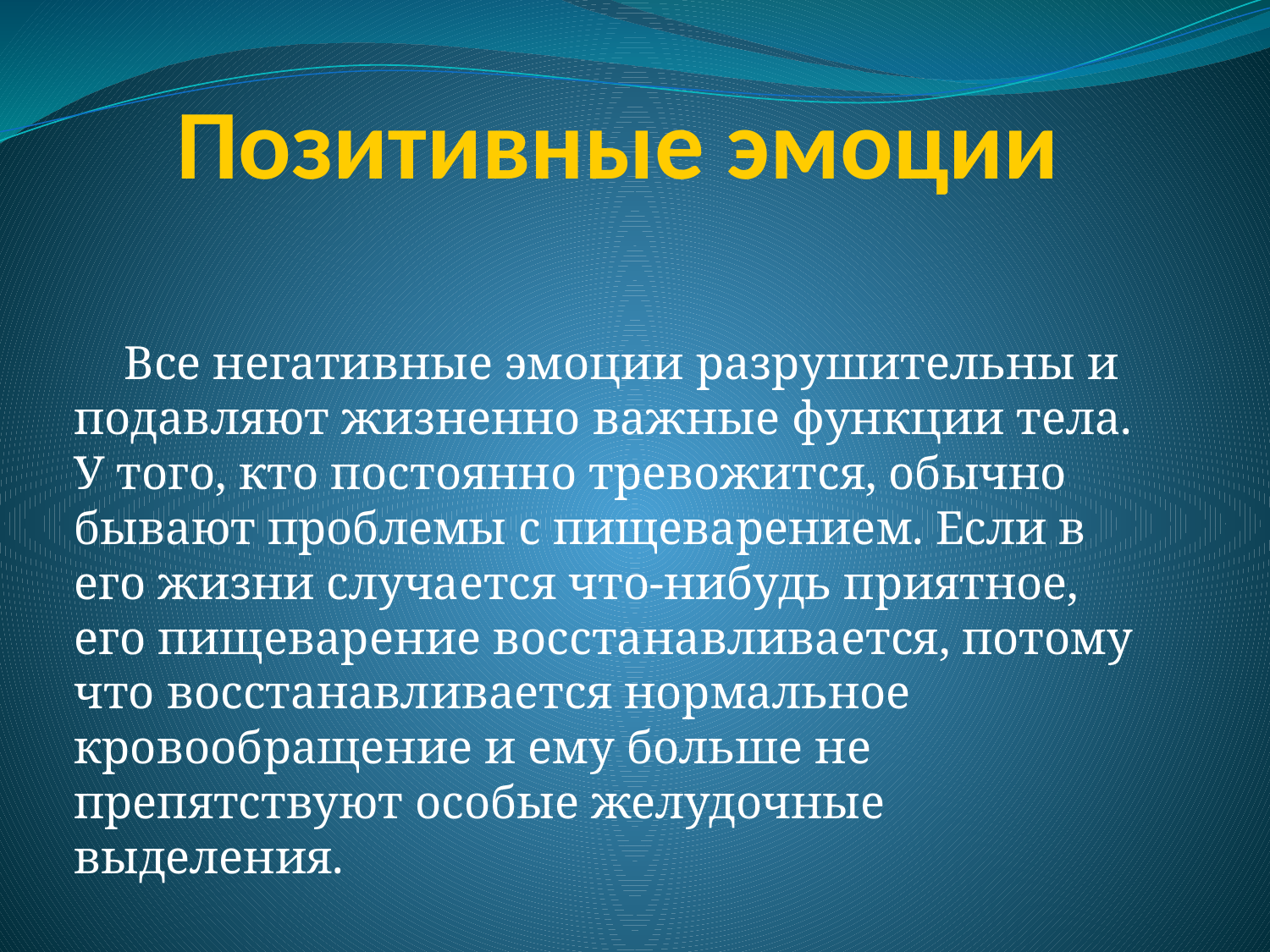

# Позитивные эмоции
Все негативные эмоции разрушительны и подавляют жизненно важные функции тела. У того, кто постоянно тревожится, обычно бывают проблемы с пищеварением. Если в его жизни случается что-нибудь приятное, его пищеварение восстанавливается, потому что восстанавливается нормальное кровообращение и ему больше не препятствуют особые желудочные выделения.